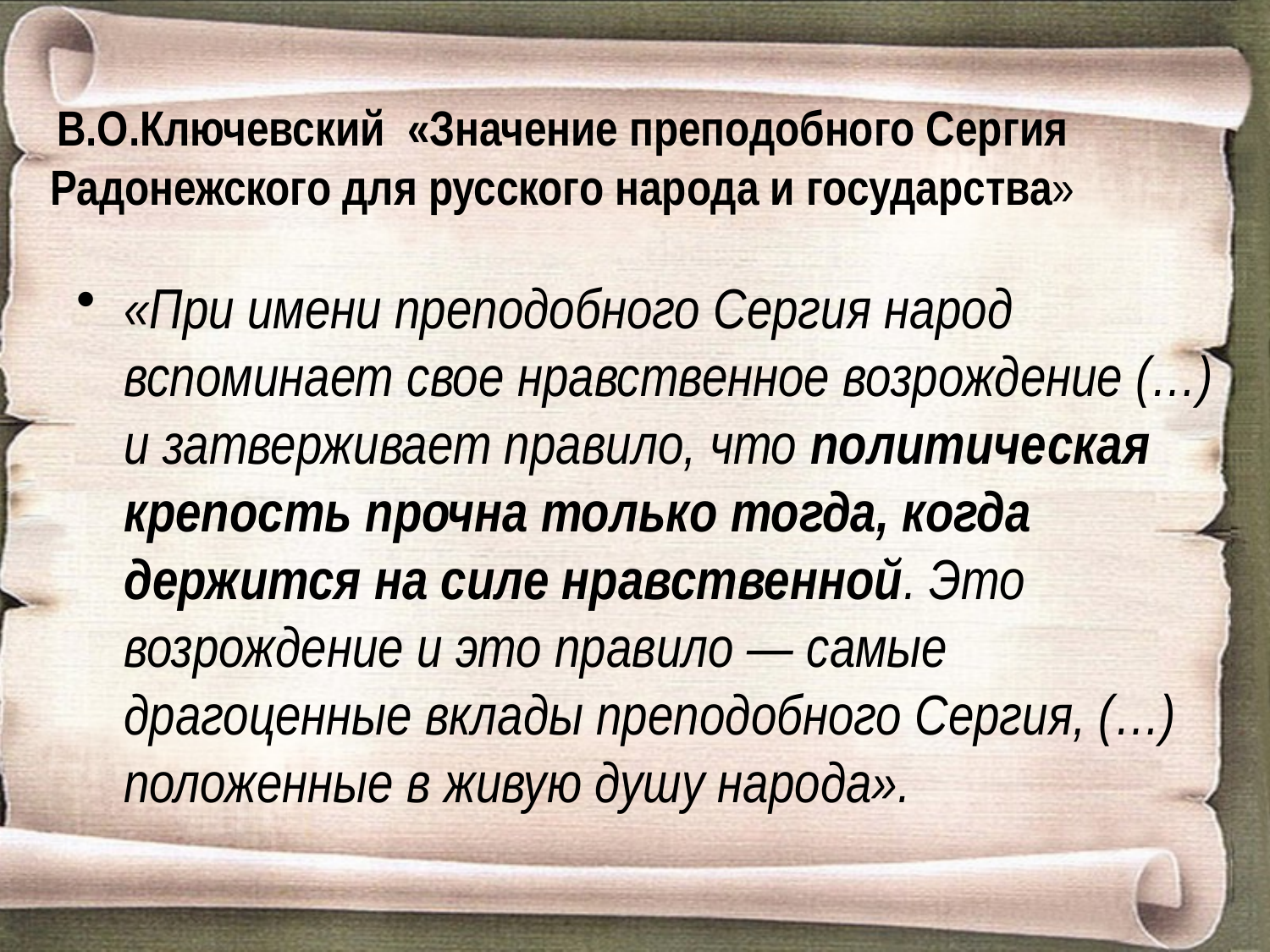

# В.О.Ключевский  «Значение преподобного Сергия Радонежского для русского народа и государства»
«При имени преподобного Сергия народ вспоминает свое нравственное возрождение (…) и затверживает правило, что политическая крепость прочна только тогда, когда держится на силе нравственной. Это возрождение и это правило — самые драгоценные вклады преподобного Сергия, (…) положенные в живую душу народа».